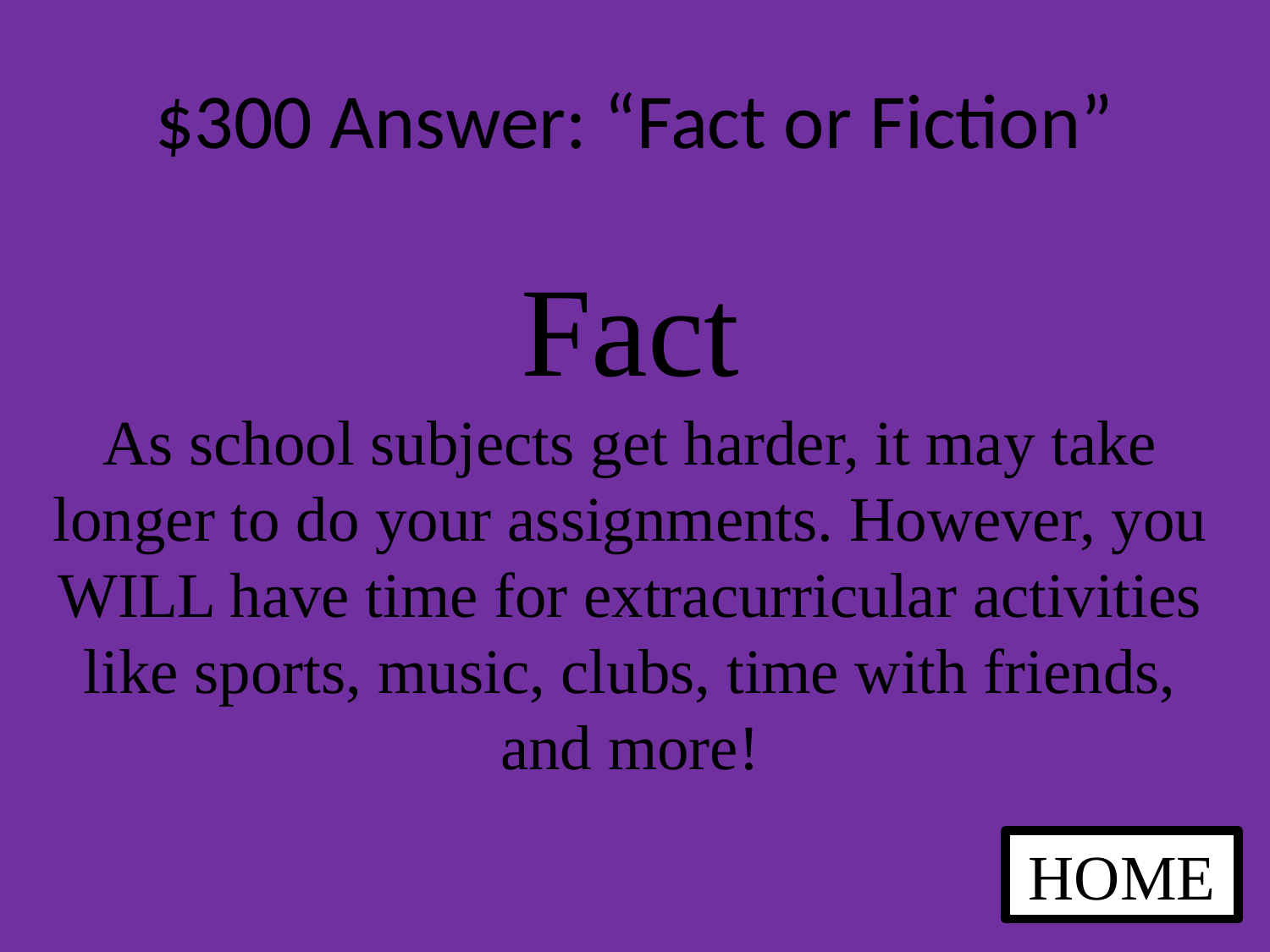

# $300 Answer: “Fact or Fiction”
Fact
As school subjects get harder, it may take longer to do your assignments. However, you WILL have time for extracurricular activities like sports, music, clubs, time with friends, and more!
HOME